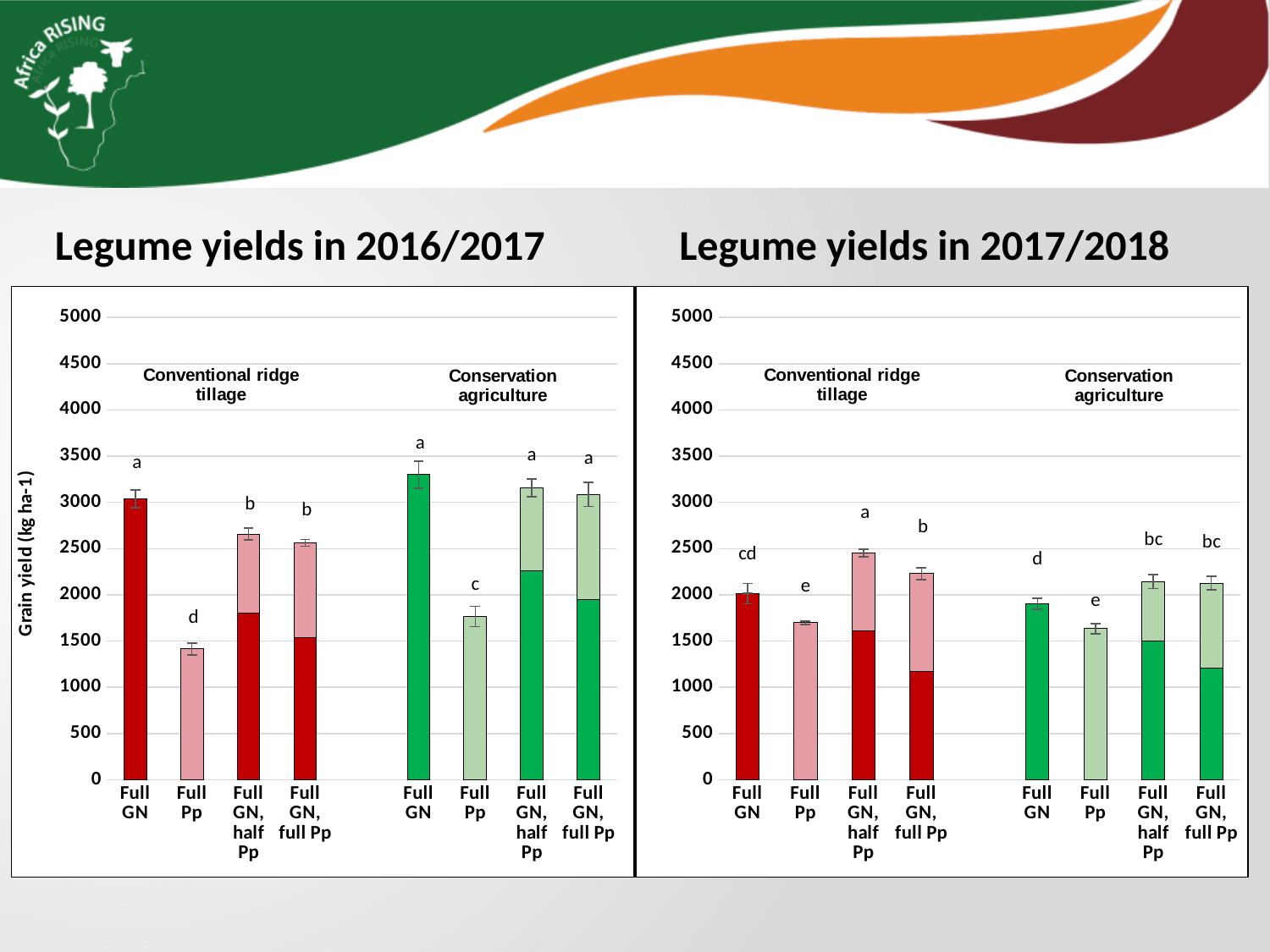

Legume yields in 2016/2017
Legume yields in 2017/2018

### Chart

| Category |  |  |  |
|---|---|---|---|
| Full GN | 1.0 | 3038.0819577986363 | 0.0 |
| Full Pp | 2.0 | 1413.1374988248915 | 0.0 |
| Full GN, half Pp | 3.0 | 1798.275947798091 | 857.6231297065076 |
| Full GN, full Pp | 4.0 | 1531.566320017182 | 1027.5699818592675 |
|  | None | None | None |
| Full GN | 1.0 | 3298.333864870964 | 0.0 |
| Full Pp | 2.0 | 1763.8631758871547 | 0.0 |
| Full GN, half Pp | 3.0 | 2260.4397922223884 | 893.3879801182537 |
| Full GN, full Pp | 4.0 | 1942.3366927617806 | 1140.3693568273939 |

### Chart

| Category |  |  |  |
|---|---|---|---|
| Full GN | 1.0 | 2014.0897909944656 | 0.0 |
| Full Pp | 2.0 | None | 1696.257160913557 |
| Full GN, half Pp | 3.0 | 1607.1136552884566 | 842.7640676945815 |
| Full GN, full Pp | 4.0 | 1170.9646438996135 | 1054.3009180432875 |
|  | None | None | None |
| Full GN | 1.0 | 1900.9091946504468 | 0.0 |
| Full Pp | 2.0 | None | 1631.8257787734742 |
| Full GN, half Pp | 3.0 | 1494.7426512184902 | 644.8598769033657 |
| Full GN, full Pp | 4.0 | 1204.5803358346257 | 918.5906956823889 |